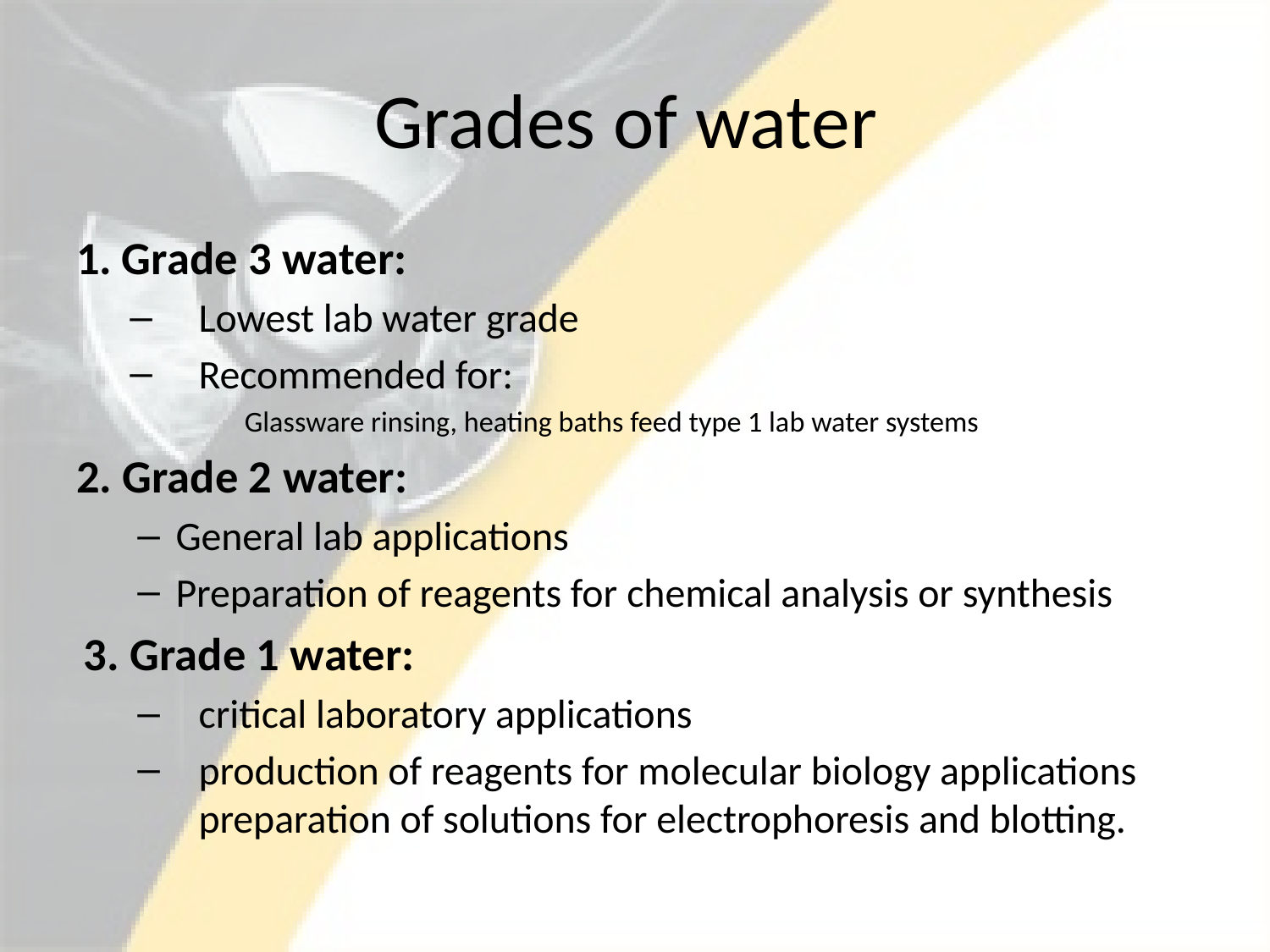

# Grades of water
Grade 3 water:
Lowest lab water grade
Recommended for:
Glassware rinsing, heating baths feed type 1 lab water systems
2. Grade 2 water:
General lab applications
Preparation of reagents for chemical analysis or synthesis
3. Grade 1 water:
critical laboratory applications
production of reagents for molecular biology applications preparation of solutions for electrophoresis and blotting.